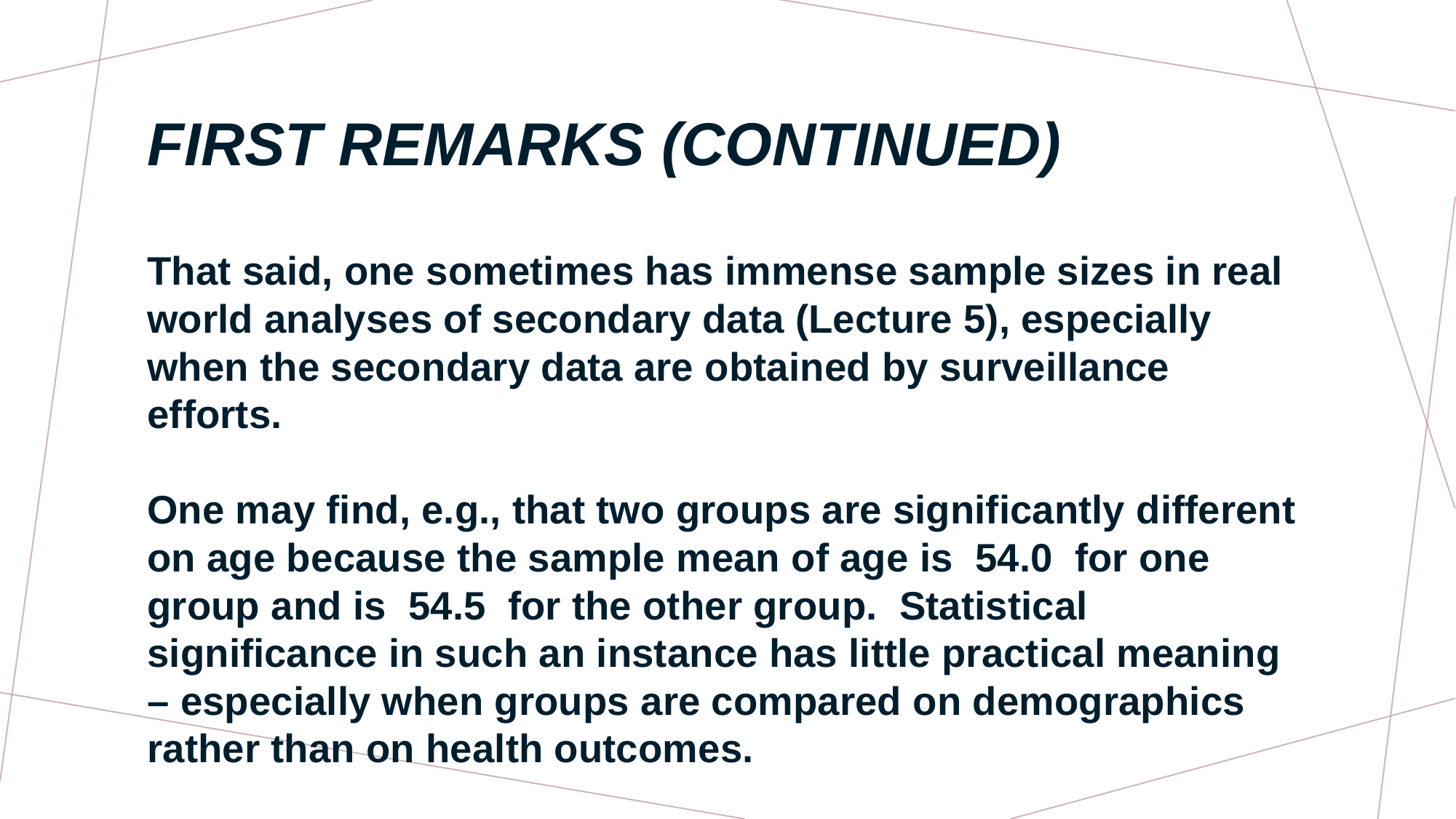

# FIRST REMARKS (CONTINUED)
That said, one sometimes has immense sample sizes in real world analyses of secondary data (Lecture 5), especially when the secondary data are obtained by surveillance efforts.

One may find, e.g., that two groups are significantly different on age because the sample mean of age is  54.0  for one group and is  54.5  for the other group.  Statistical significance in such an instance has little practical meaning – especially when groups are compared on demographics rather than on health outcomes.